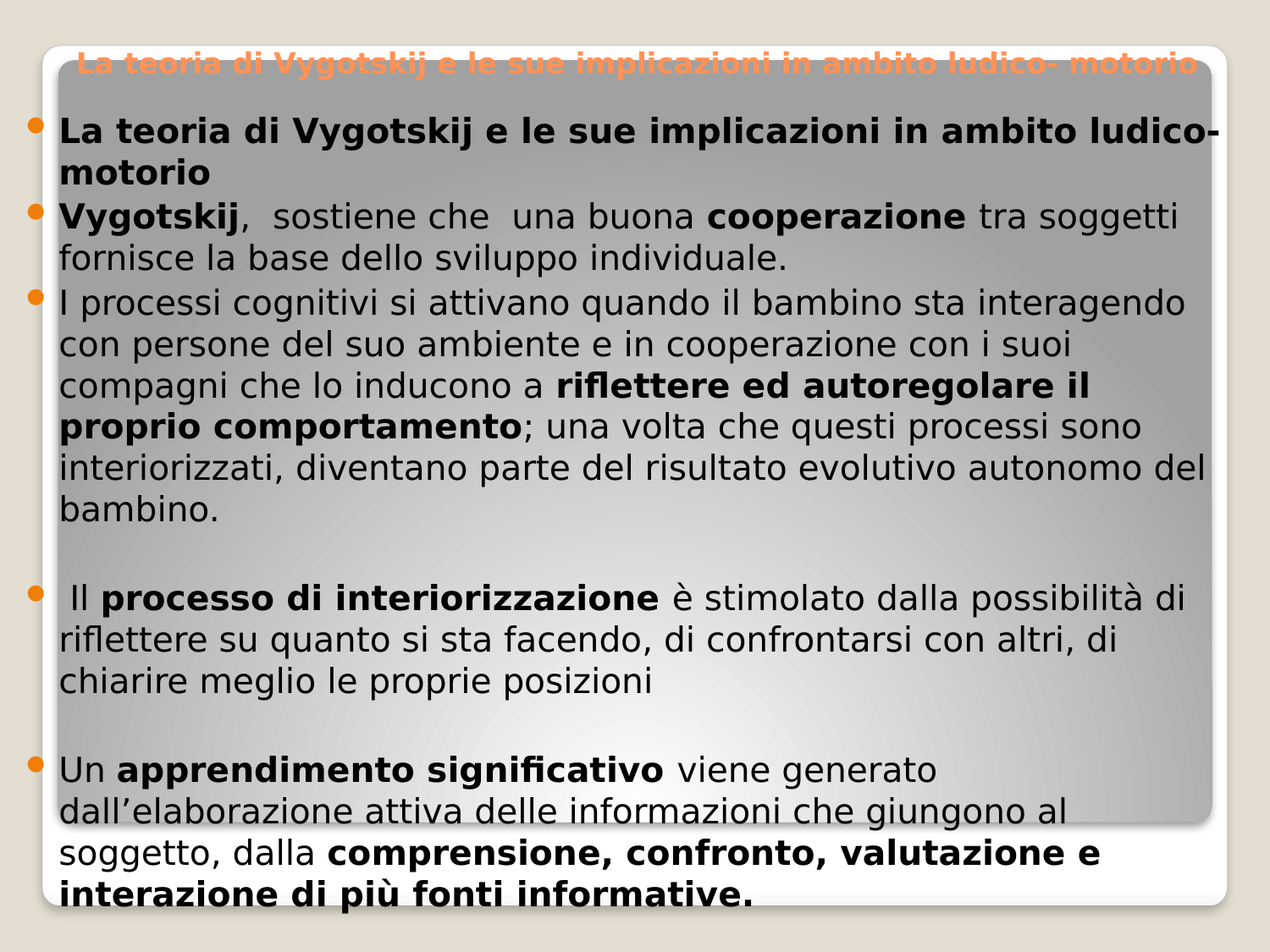

# La teoria di Vygotskij e le sue implicazioni in ambito ludico- motorio
La teoria di Vygotskij e le sue implicazioni in ambito ludico- motorio
Vygotskij,  sostiene che  una buona cooperazione tra soggetti fornisce la base dello sviluppo individuale.
I processi cognitivi si attivano quando il bambino sta interagendo con persone del suo ambiente e in cooperazione con i suoi compagni che lo inducono a riflettere ed autoregolare il proprio comportamento; una volta che questi processi sono interiorizzati, diventano parte del risultato evolutivo autonomo del bambino.

 Il processo di interiorizzazione è stimolato dalla possibilità di riflettere su quanto si sta facendo, di confrontarsi con altri, di chiarire meglio le proprie posizioni

Un apprendimento significativo viene generato dall’elaborazione attiva delle informazioni che giungono al soggetto, dalla comprensione, confronto, valutazione e interazione di più fonti informative.